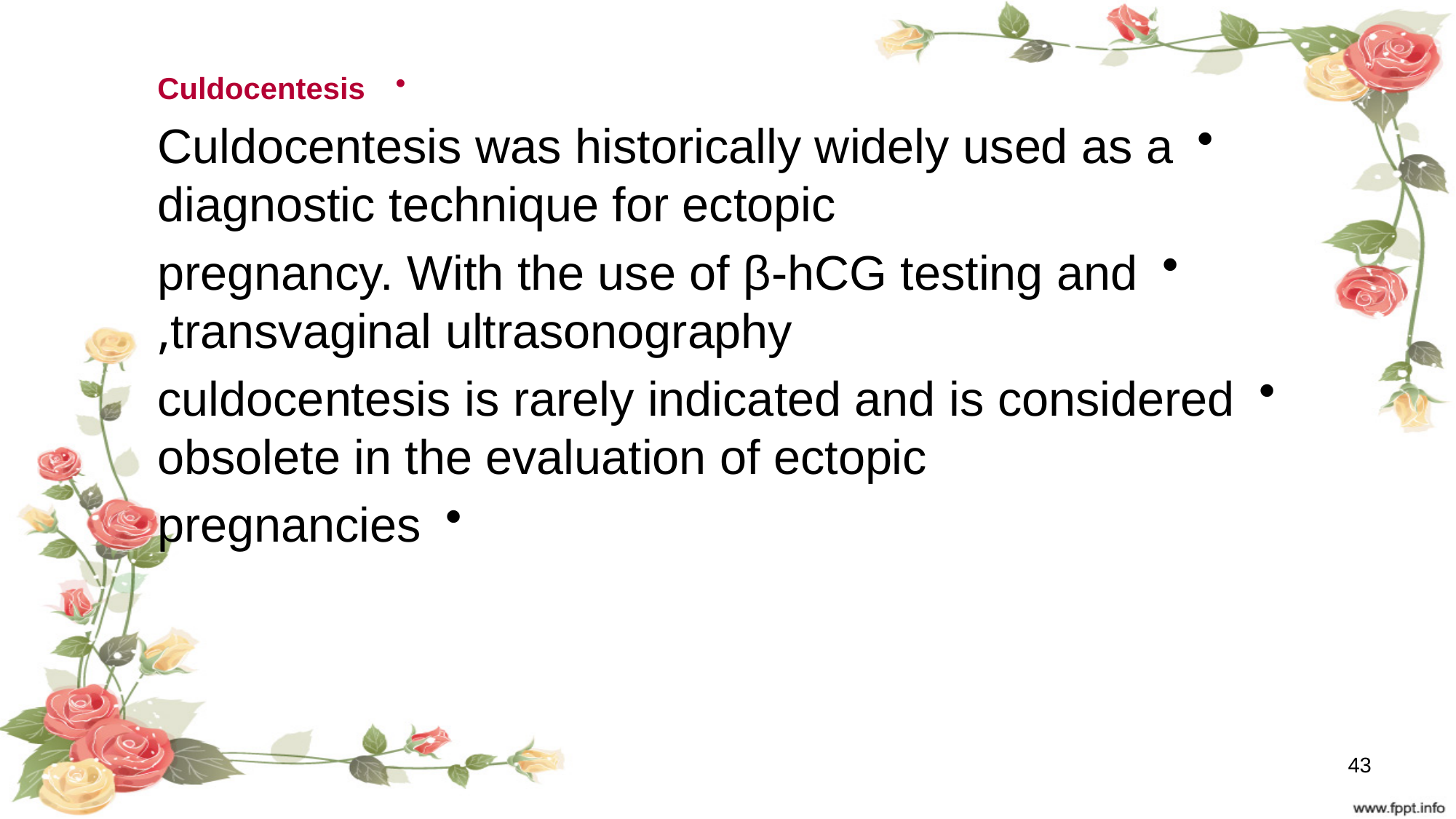

Culdocentesis
Culdocentesis was historically widely used as a diagnostic technique for ectopic
pregnancy. With the use of β-hCG testing and transvaginal ultrasonography,
culdocentesis is rarely indicated and is considered obsolete in the evaluation of ectopic
pregnancies
43